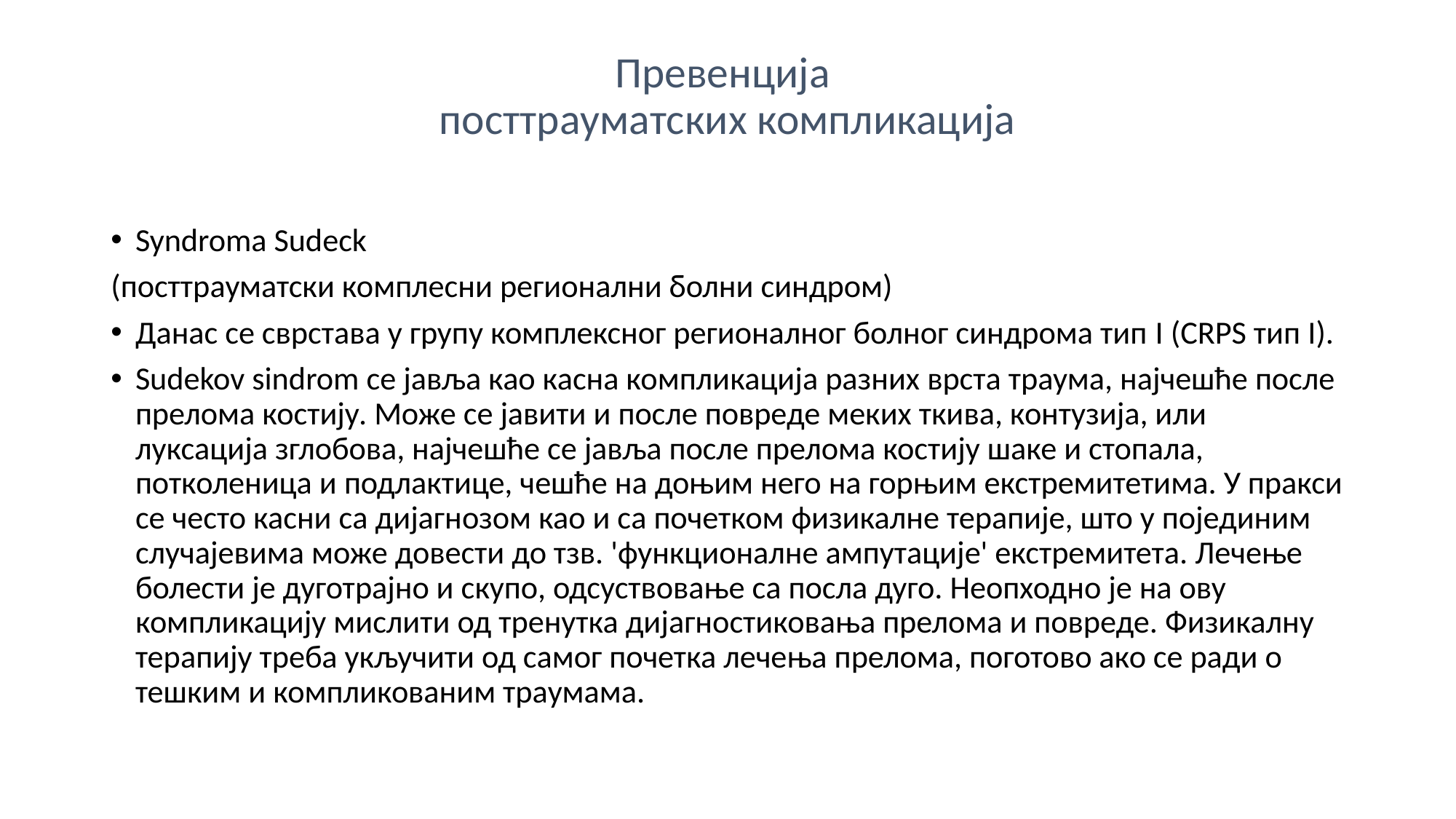

# Превенција посттрауматских компликација
Syndroma Sudeck
(посттрауматски комплесни регионални болни синдром)
Данас се сврстава у групу комплексног регионалног болног синдрома тип I (CRPS тип I).
Sudekov sindrom се јавља као касна компликација разних врста траума, најчешће после прелома костију. Може се јавити и после повреде меких ткива, контузија, или луксација зглобова, најчешће се јавља после прелома костију шаке и стопала, потколеница и подлактице, чешће на доњим него на горњим екстремитетима. У пракси се често касни са дијагнозом као и са почетком физикалне терапије, што у појединим случајевима може довести до тзв. 'функционалне ампутације' екстремитета. Лечење болести је дуготрајно и скупо, одсуствовање са посла дуго. Неопходно је на ову компликацију мислити од тренутка дијагностиковања прелома и повреде. Физикалну терапију треба укључити од самог почетка лечења прелома, поготово ако се ради о тешким и компликованим траумама.